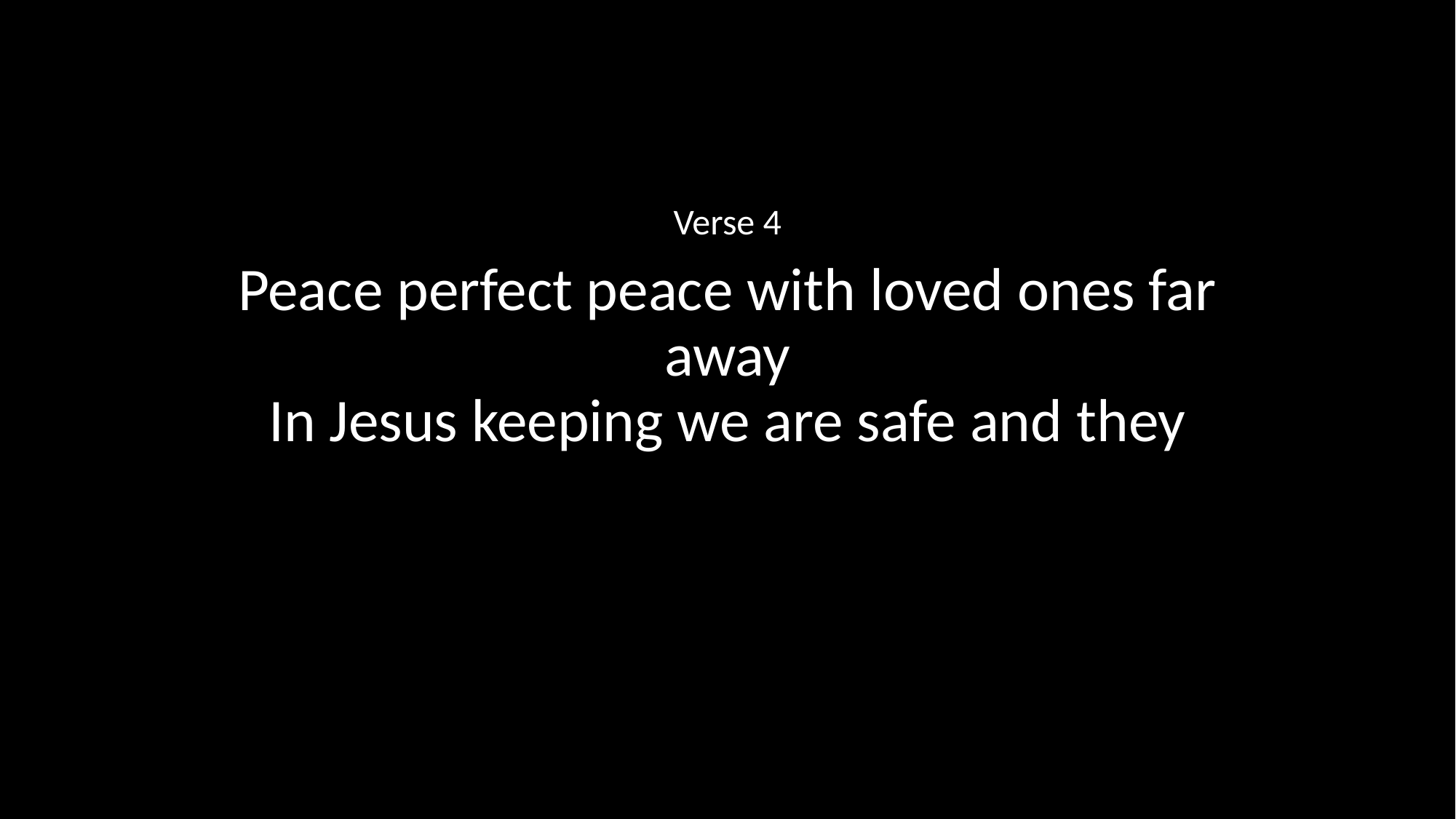

Verse 4
Peace perfect peace with loved ones far away
In Jesus keeping we are safe and they